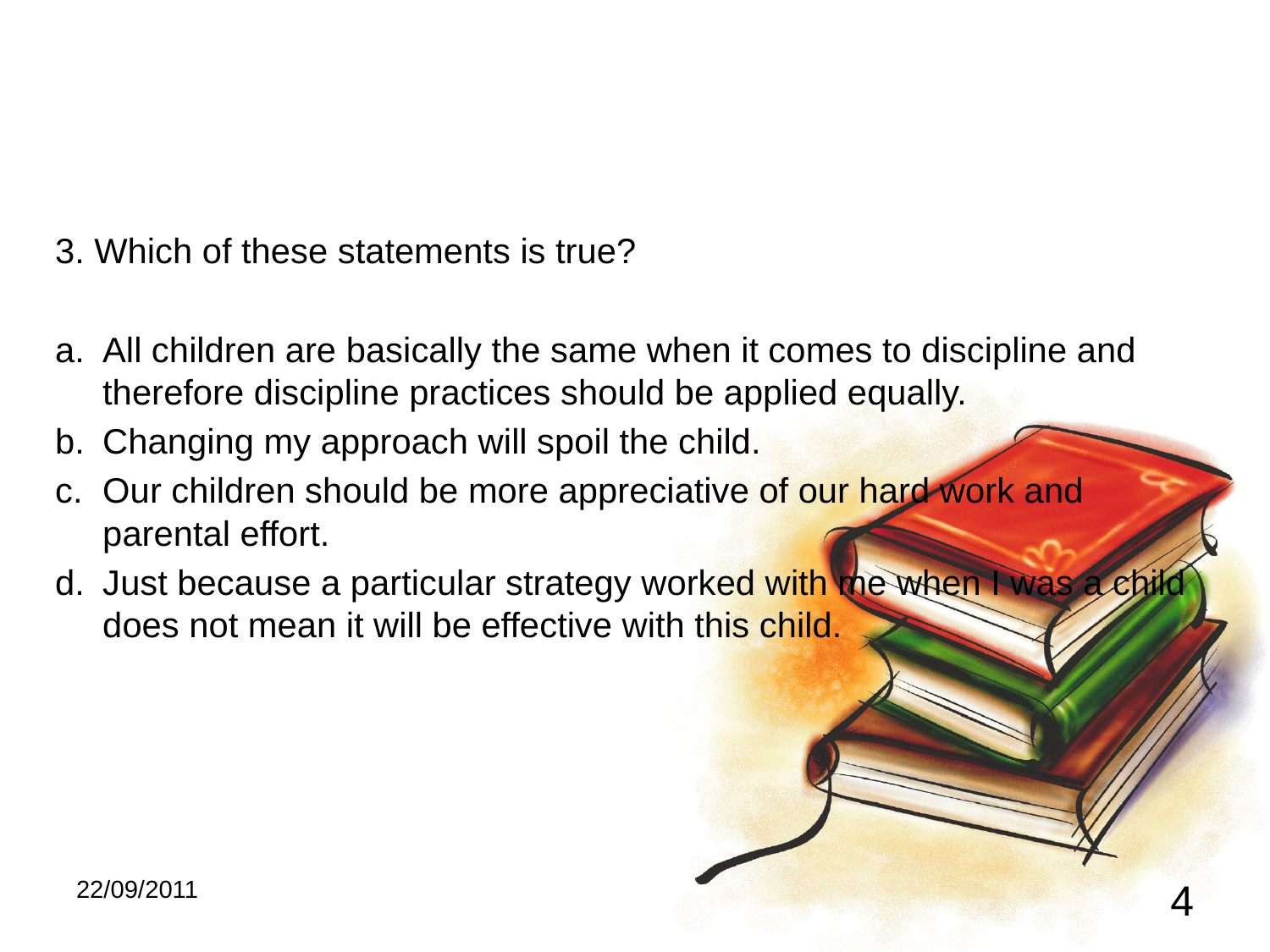

3. Which of these statements is true?

a.	All children are basically the same when it comes to discipline and therefore discipline practices should be applied equally.
b.	Changing my approach will spoil the child.
c.	Our children should be more appreciative of our hard work and parental effort.
d.	Just because a particular strategy worked with me when I was a child does not mean it will be effective with this child.

22/09/2011
4